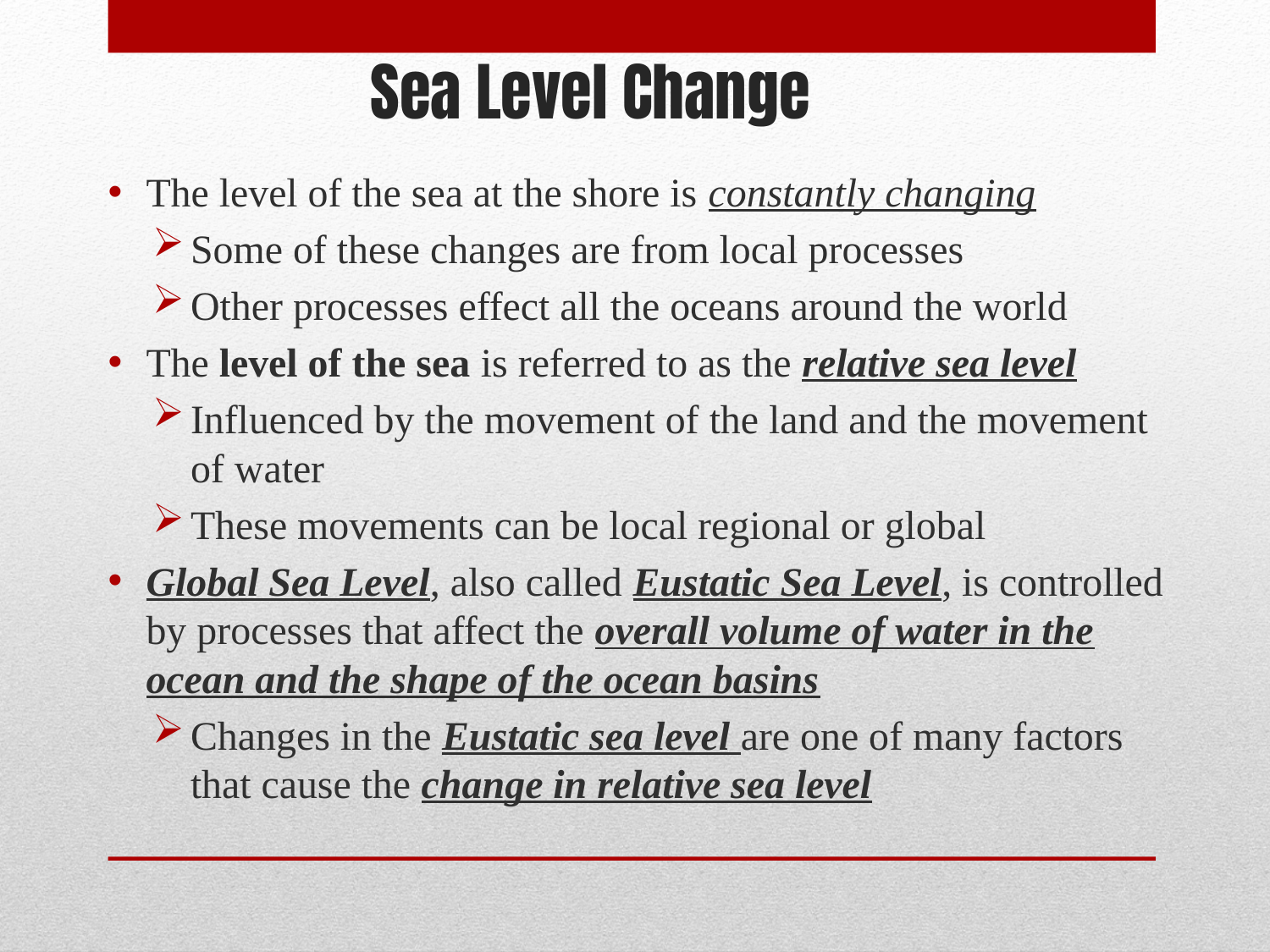

Sea Level Change
The level of the sea at the shore is constantly changing
Some of these changes are from local processes
Other processes effect all the oceans around the world
The level of the sea is referred to as the relative sea level
Influenced by the movement of the land and the movement of water
These movements can be local regional or global
Global Sea Level, also called Eustatic Sea Level, is controlled by processes that affect the overall volume of water in the ocean and the shape of the ocean basins
Changes in the Eustatic sea level are one of many factors that cause the change in relative sea level